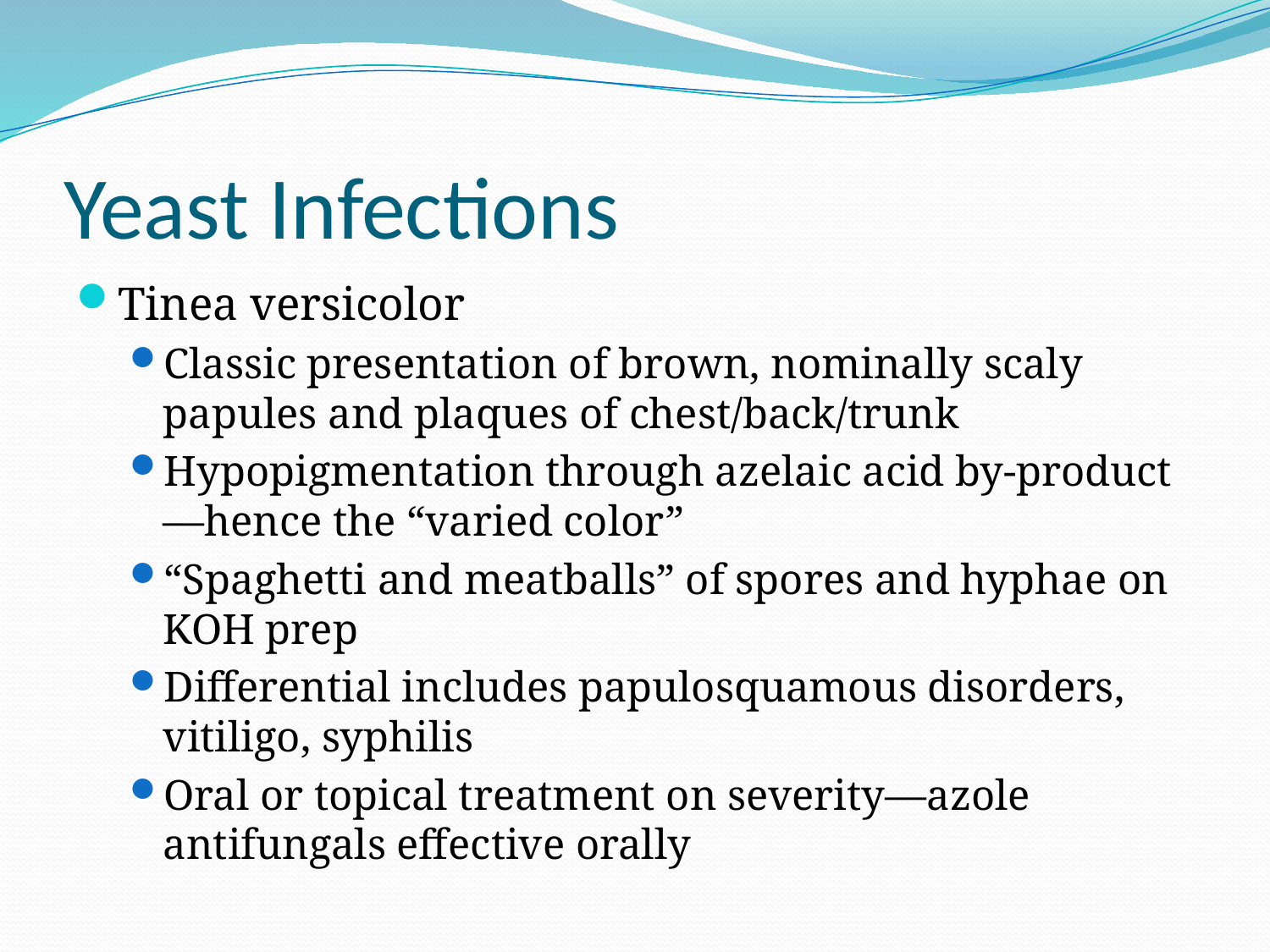

# Yeast Infections
Tinea versicolor
Classic presentation of brown, nominally scaly papules and plaques of chest/back/trunk
Hypopigmentation through azelaic acid by-product—hence the “varied color”
“Spaghetti and meatballs” of spores and hyphae on KOH prep
Differential includes papulosquamous disorders, vitiligo, syphilis
Oral or topical treatment on severity—azole antifungals effective orally